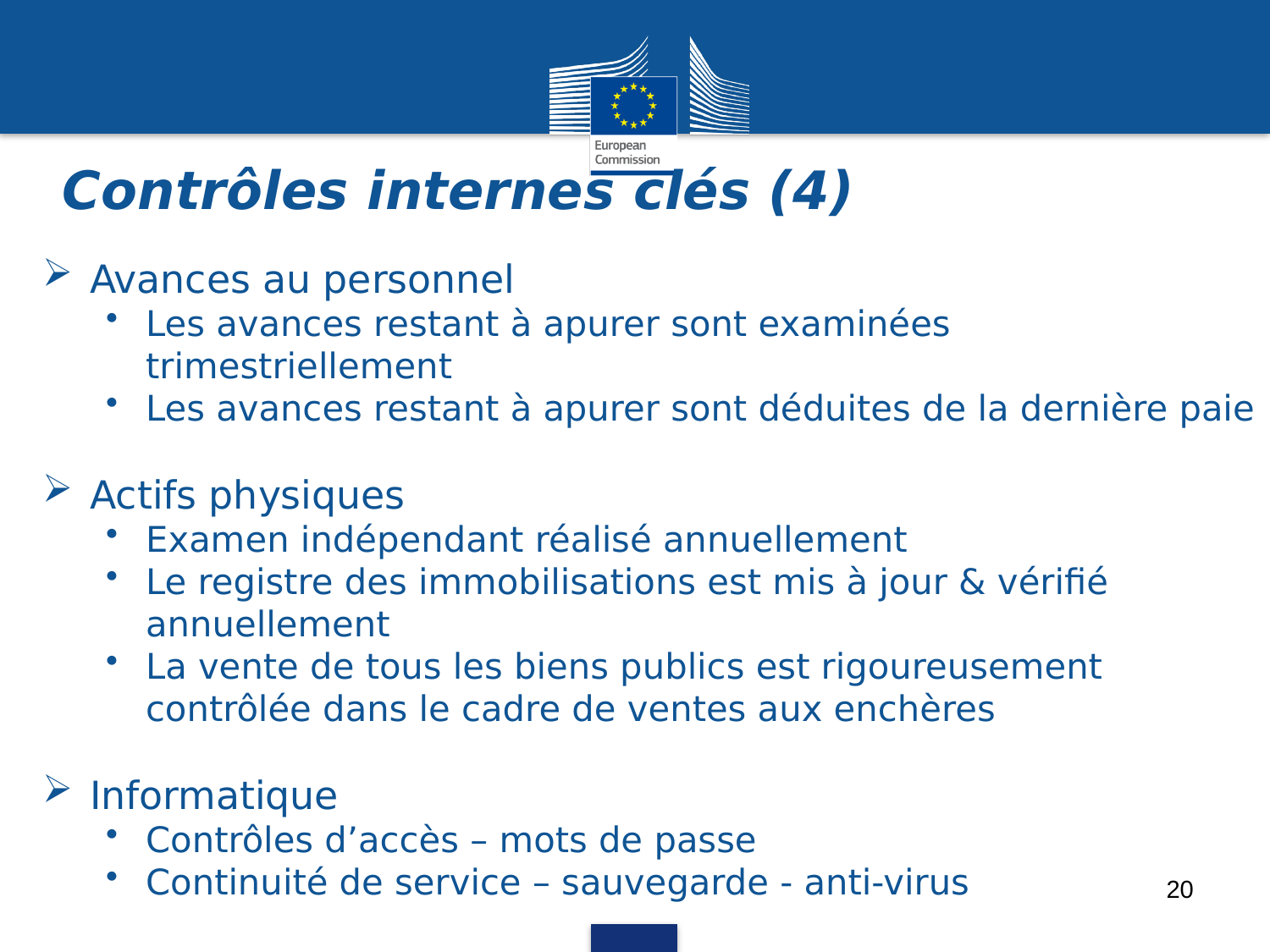

# Contrôles internes clés (4)
Avances au personnel
Les avances restant à apurer sont examinées trimestriellement
Les avances restant à apurer sont déduites de la dernière paie

Actifs physiques
Examen indépendant réalisé annuellement
Le registre des immobilisations est mis à jour & vérifié annuellement
La vente de tous les biens publics est rigoureusement contrôlée dans le cadre de ventes aux enchères

Informatique
Contrôles d’accès – mots de passe
Continuité de service – sauvegarde - anti-virus

20